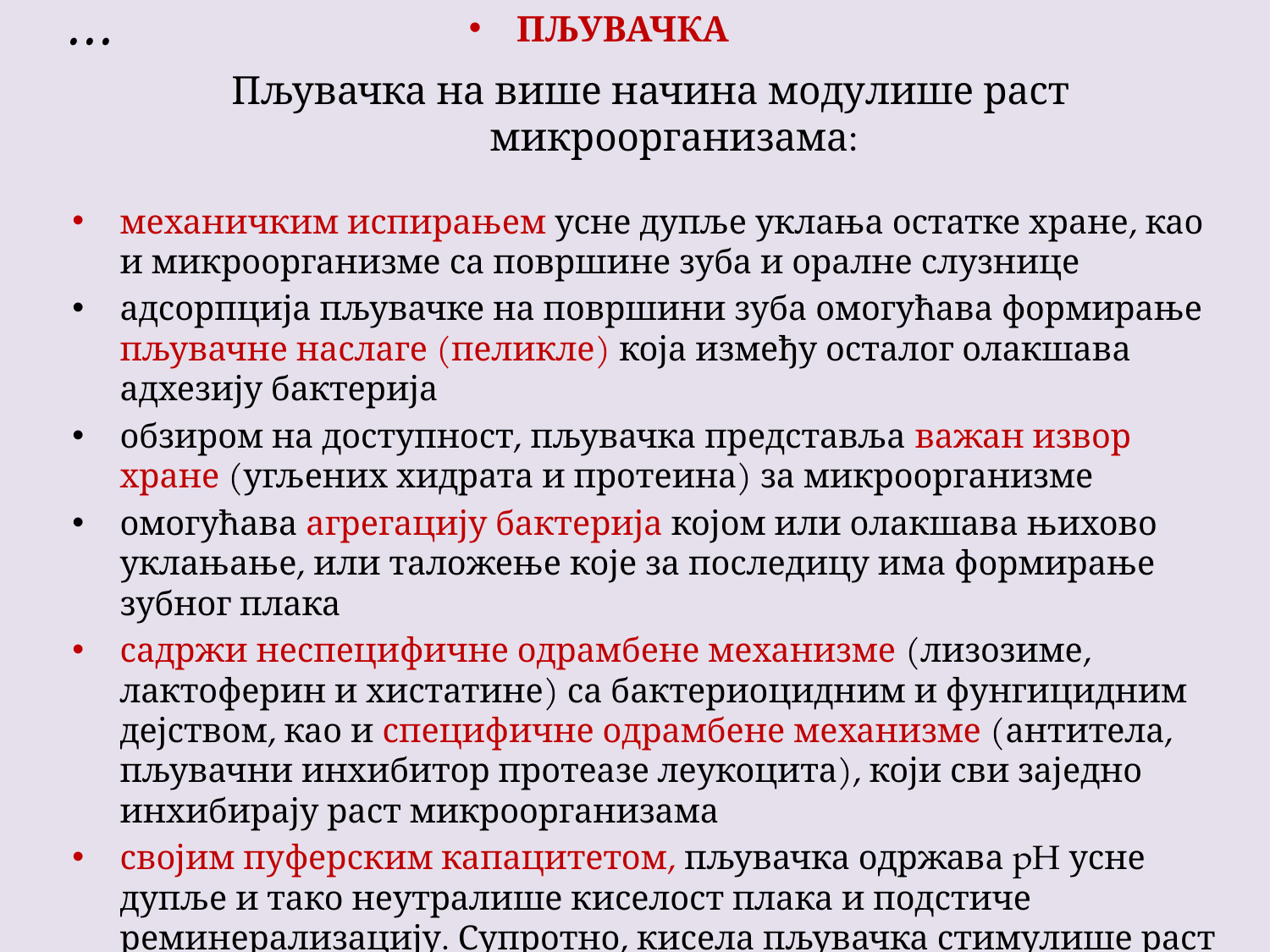

# ...
  ПЉУВАЧКА
Пљувачка на више начина модулише раст микроорганизама:

механичким испирањем усне дупље уклања остатке хране, као и микроорганизме са површине зуба и оралне слузнице
адсорпција пљувачке на површини зуба омогућава формирање пљувачне наслаге (пеликле) која између осталог олакшава адхезију бактерија
обзиром на доступност, пљувачка представља важан извор хране (угљених хидрата и протеина) за микроорганизме
омогућава агрегацију бактерија којом или олакшава њихово уклањање, или таложење које за последицу има формирање зубног плака
садржи неспецифичне одрамбене механизме (лизозиме, лактоферин и хистатине) са бактериоцидним и фунгицидним дејством, као и специфичне одрамбене механизме (антитела, пљувачни инхибитор протеазе леукоцита), који сви заједно инхибирају раст микроорганизама
својим пуферским капацитетом, пљувачка одржава pH усне дупље и тако неутралише киселост плака и подстиче реминерализацију. Супротно, кисела пљувачка стимулише раст кариогених бактерија